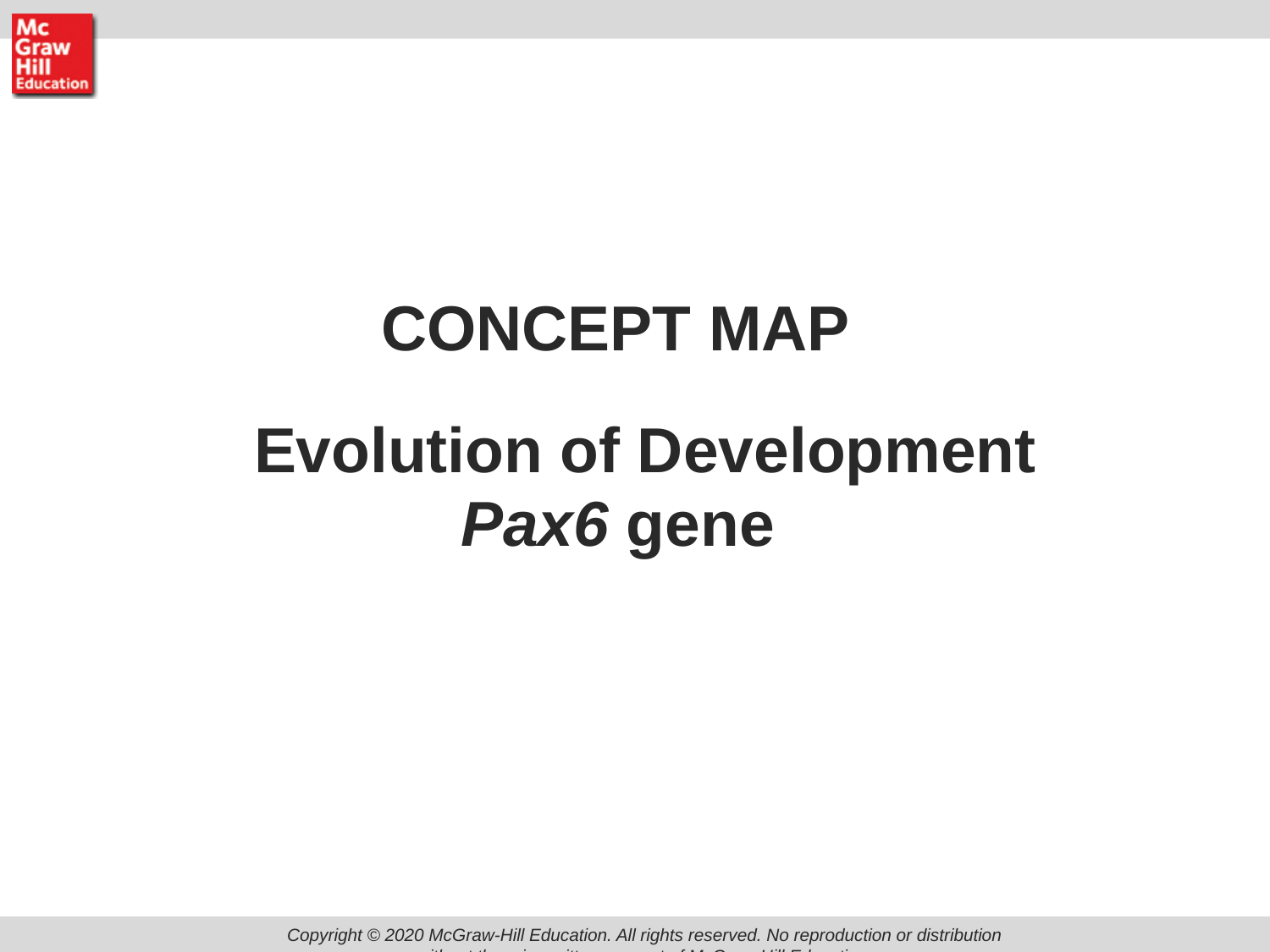

CONCEPT MAP
		Evolution of Development
	                   Pax6 gene

Copyright © 2020 McGraw-Hill Education. All rights reserved. No reproduction or distribution without the prior written consent of McGraw-Hill Education.